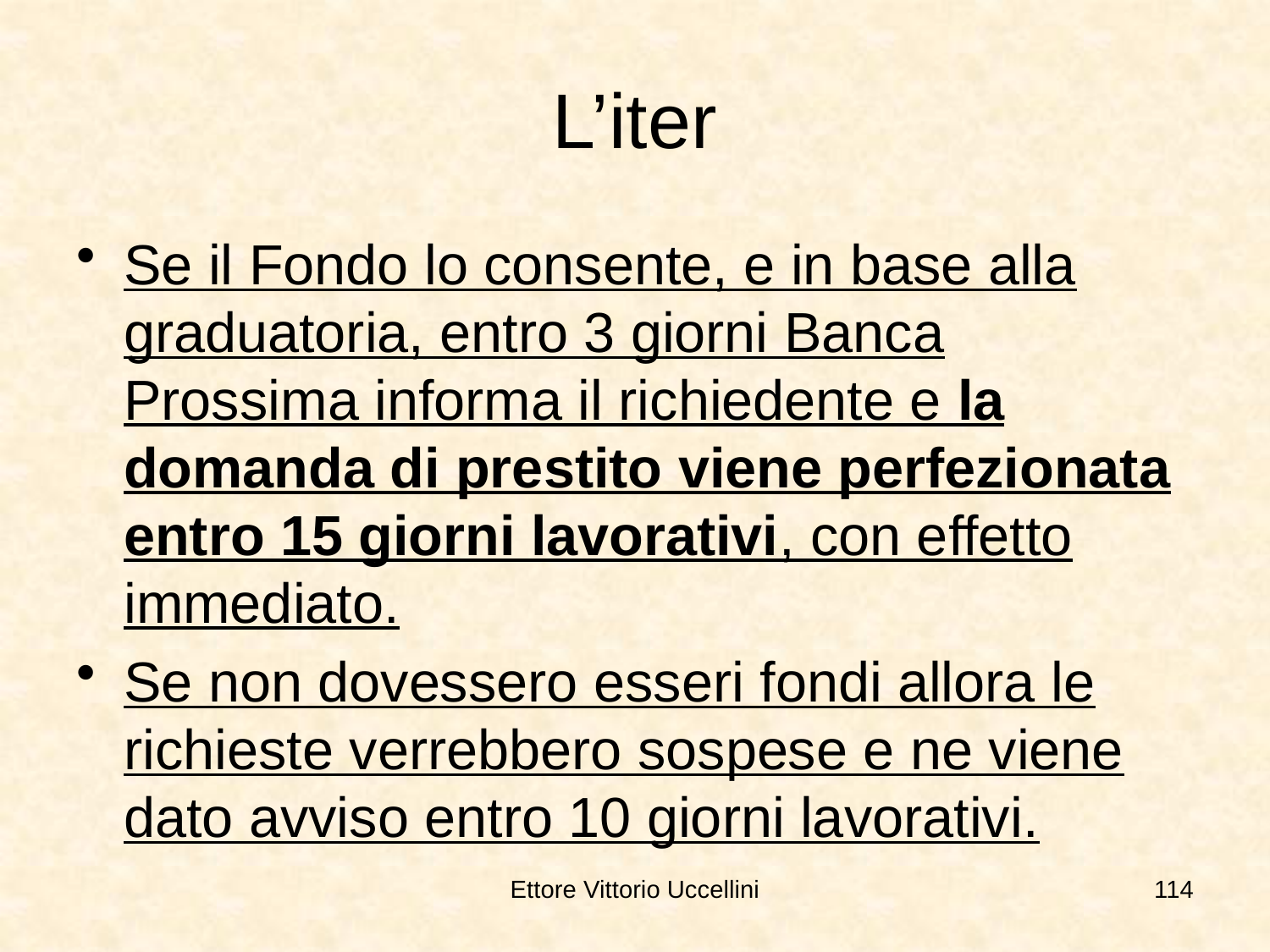

# L’iter
Se il Fondo lo consente, e in base alla graduatoria, entro 3 giorni Banca Prossima informa il richiedente e la domanda di prestito viene perfezionata entro 15 giorni lavorativi, con effetto immediato.
Se non dovessero esseri fondi allora le richieste verrebbero sospese e ne viene dato avviso entro 10 giorni lavorativi.

Ettore Vittorio Uccellini
114